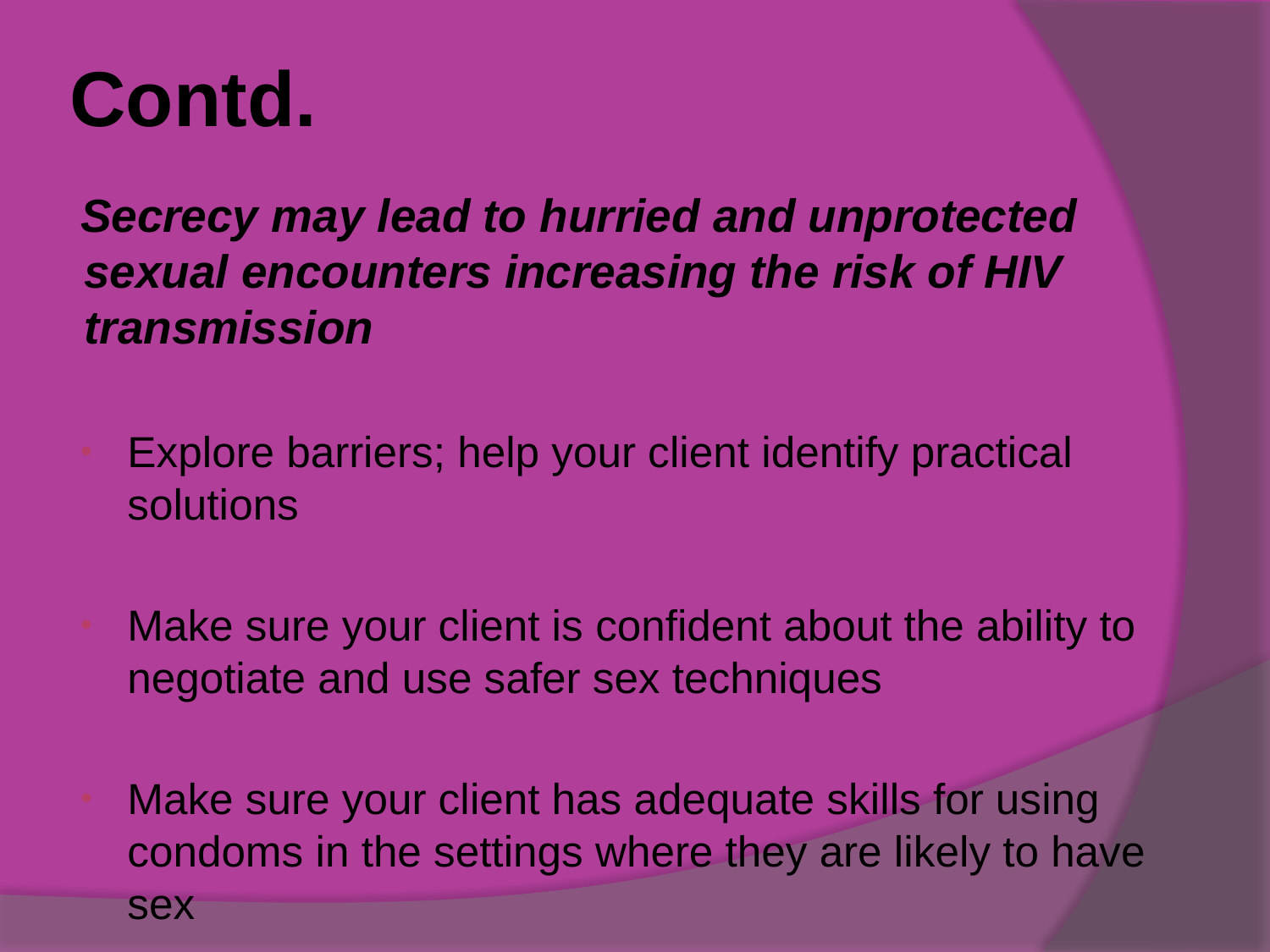

# Contd.
Secrecy may lead to hurried and unprotected  sexual encounters increasing the risk of HIV transmission

Explore barriers; help your client identify practical solutions

Make sure your client is confident about the ability to negotiate and use safer sex techniques

Make sure your client has adequate skills for using condoms in the settings where they are likely to have sex